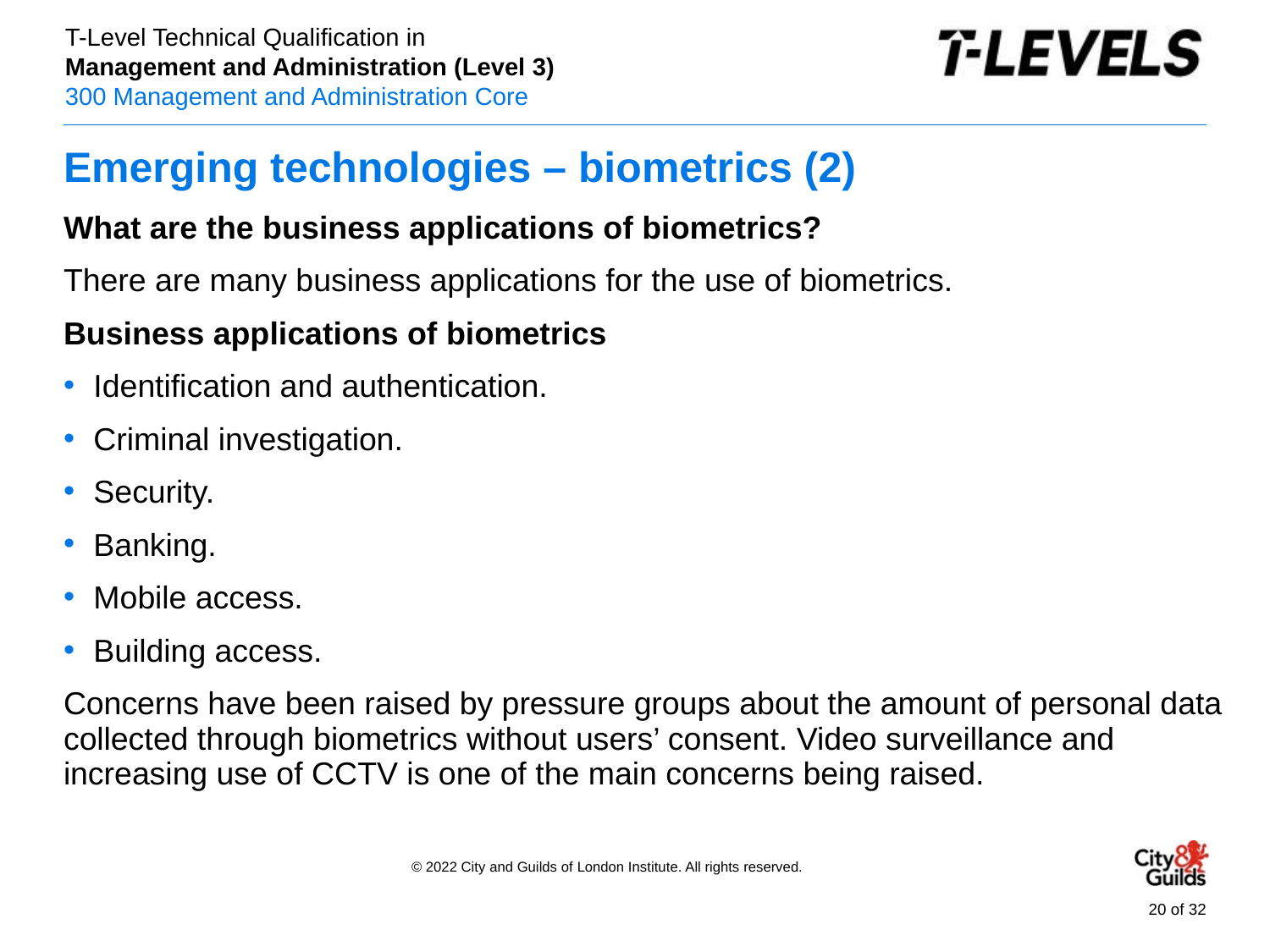

# Emerging technologies – biometrics (2)
What are the business applications of biometrics?
There are many business applications for the use of biometrics.
Business applications of biometrics
Identification and authentication.
Criminal investigation.
Security.
Banking.
Mobile access.
Building access.
Concerns have been raised by pressure groups about the amount of personal data collected through biometrics without users’ consent. Video surveillance and increasing use of CCTV is one of the main concerns being raised.